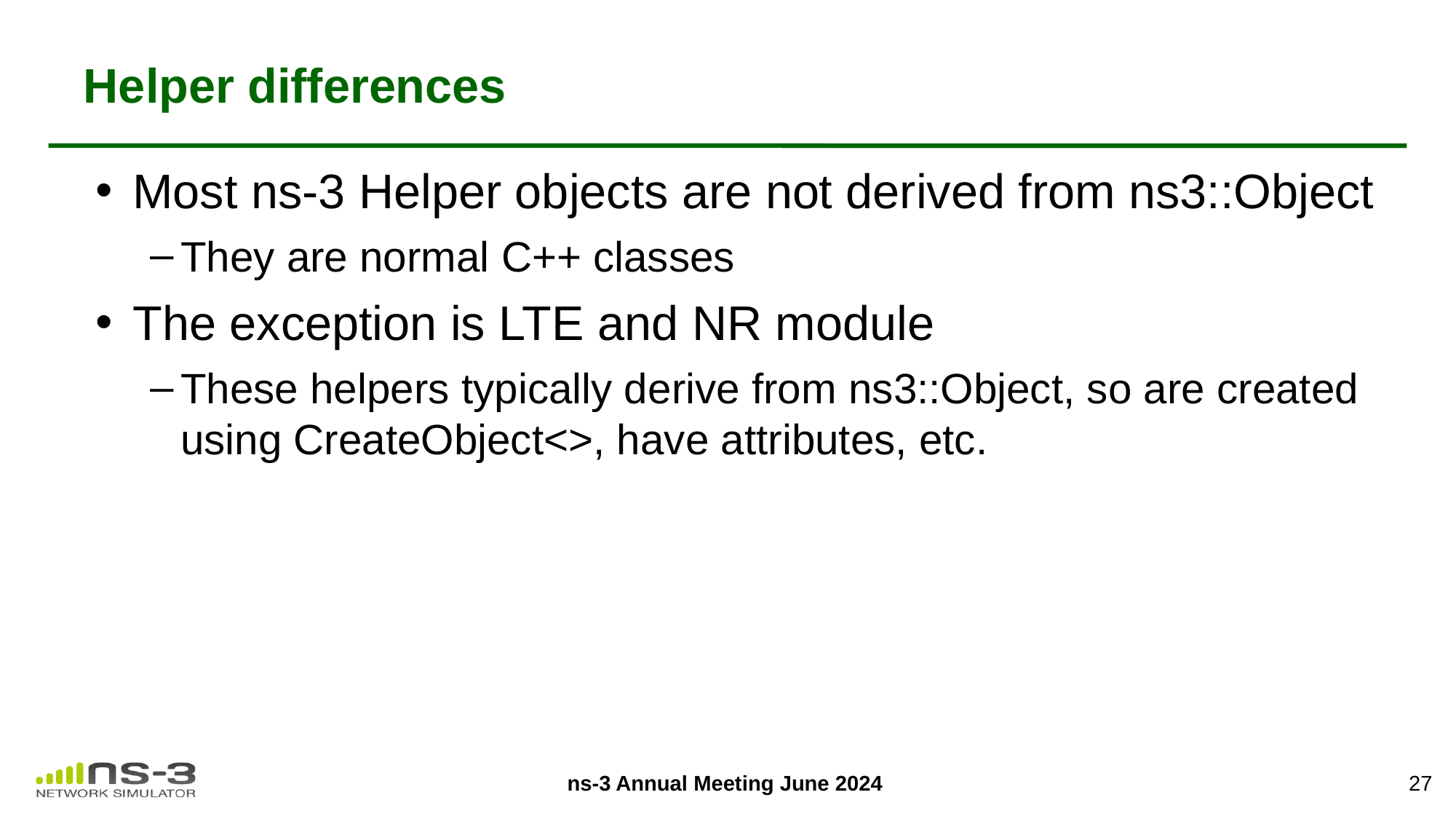

# Helper differences
Most ns-3 Helper objects are not derived from ns3::Object
They are normal C++ classes
The exception is LTE and NR module
These helpers typically derive from ns3::Object, so are created using CreateObject<>, have attributes, etc.
27
ns-3 Annual Meeting June 2024